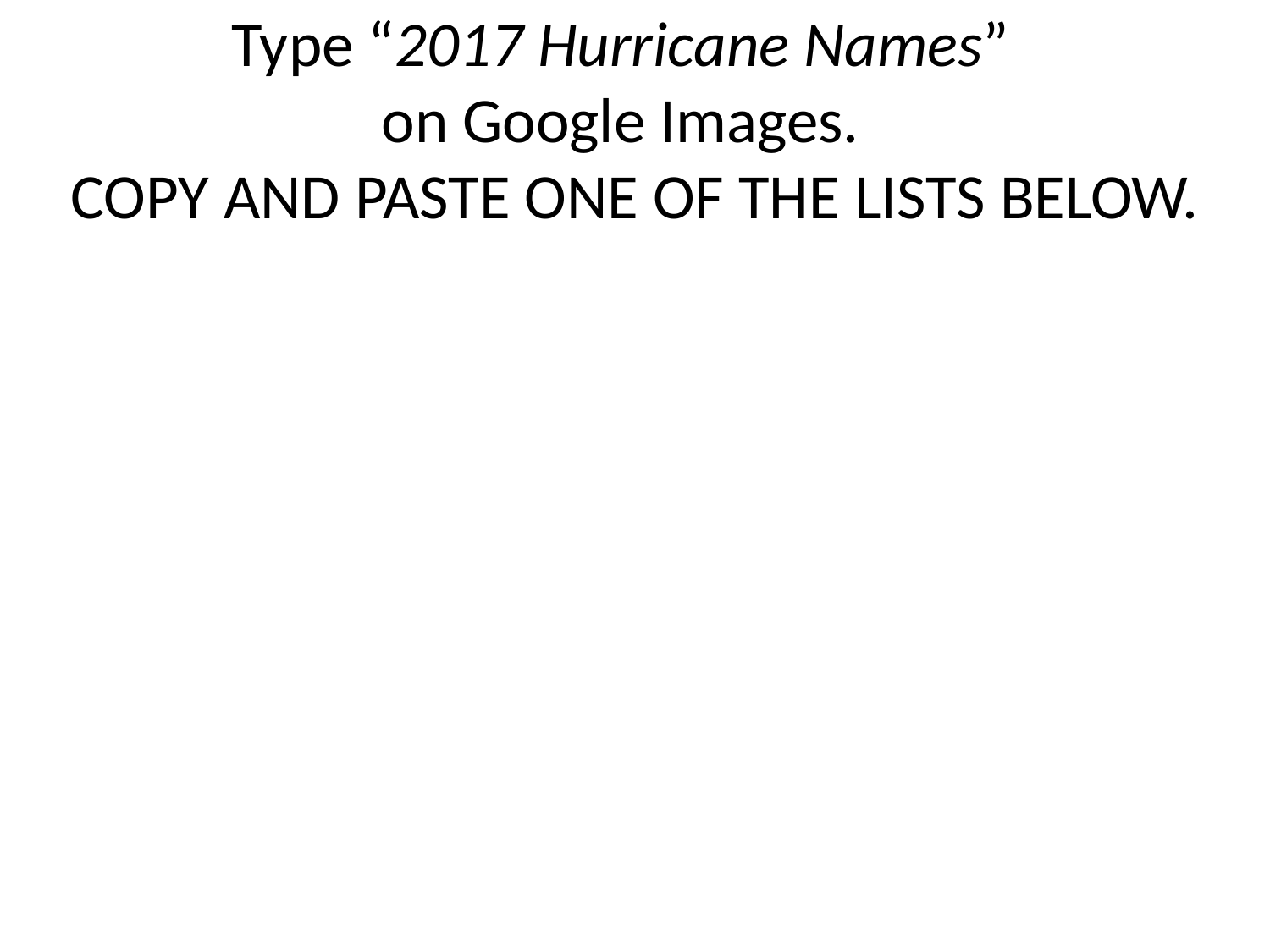

# Type “2017 Hurricane Names” on Google Images. COPY AND PASTE ONE OF THE LISTS BELOW.